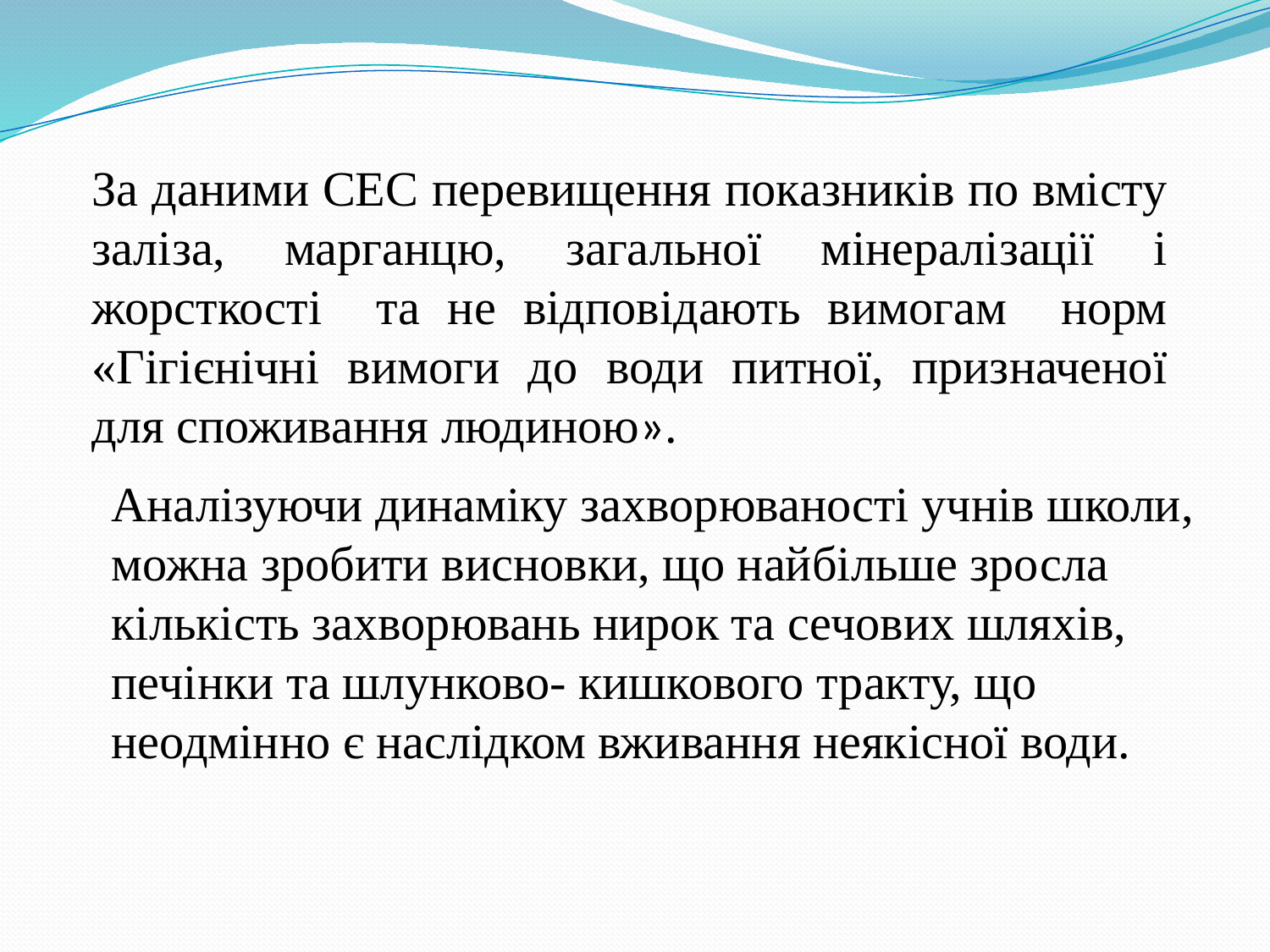

За даними СЕС перевищення показників по вмісту заліза, марганцю, загальної мінералізації і жорсткості  та не відповідають вимогам  норм «Гігієнічні вимоги до води питної, призначеної для споживання людиною».
Аналізуючи динаміку захворюваності учнів школи, можна зробити висновки, що найбільше зросла кількість захворювань нирок та сечових шляхів, печінки та шлунково- кишкового тракту, що неодмінно є наслідком вживання неякісної води.